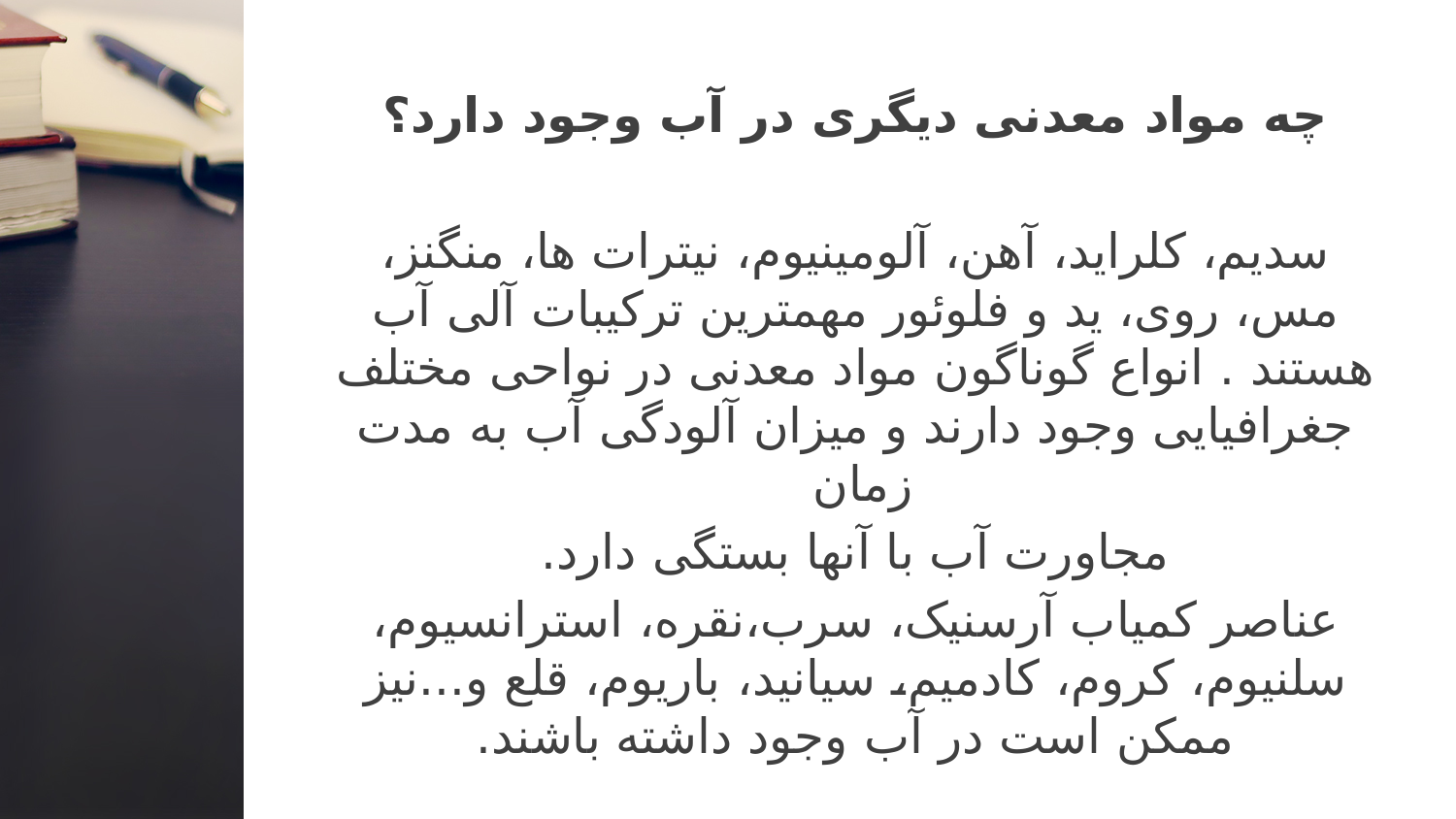

چه مواد معدنی دیگری در آب وجود دارد؟

سدیم، کلراید، آهن، آلومینیوم، نیترات ها، منگنز، مس، روی، ید و فلوئور مهمترین ترکیبات آلی آب هستند . انواع گوناگون مواد معدنی در نواحی مختلف جغرافیایی وجود دارند و میزان آلودگی آب به مدت زمان
مجاورت آب با آنها بستگی دارد.
عناصر کمیاب آرسنیک، سرب،نقره، استرانسیوم، سلنیوم، کروم، کادمیم، سیانید، باریوم، قلع و...نیز ممکن است در آب وجود داشته باشند.